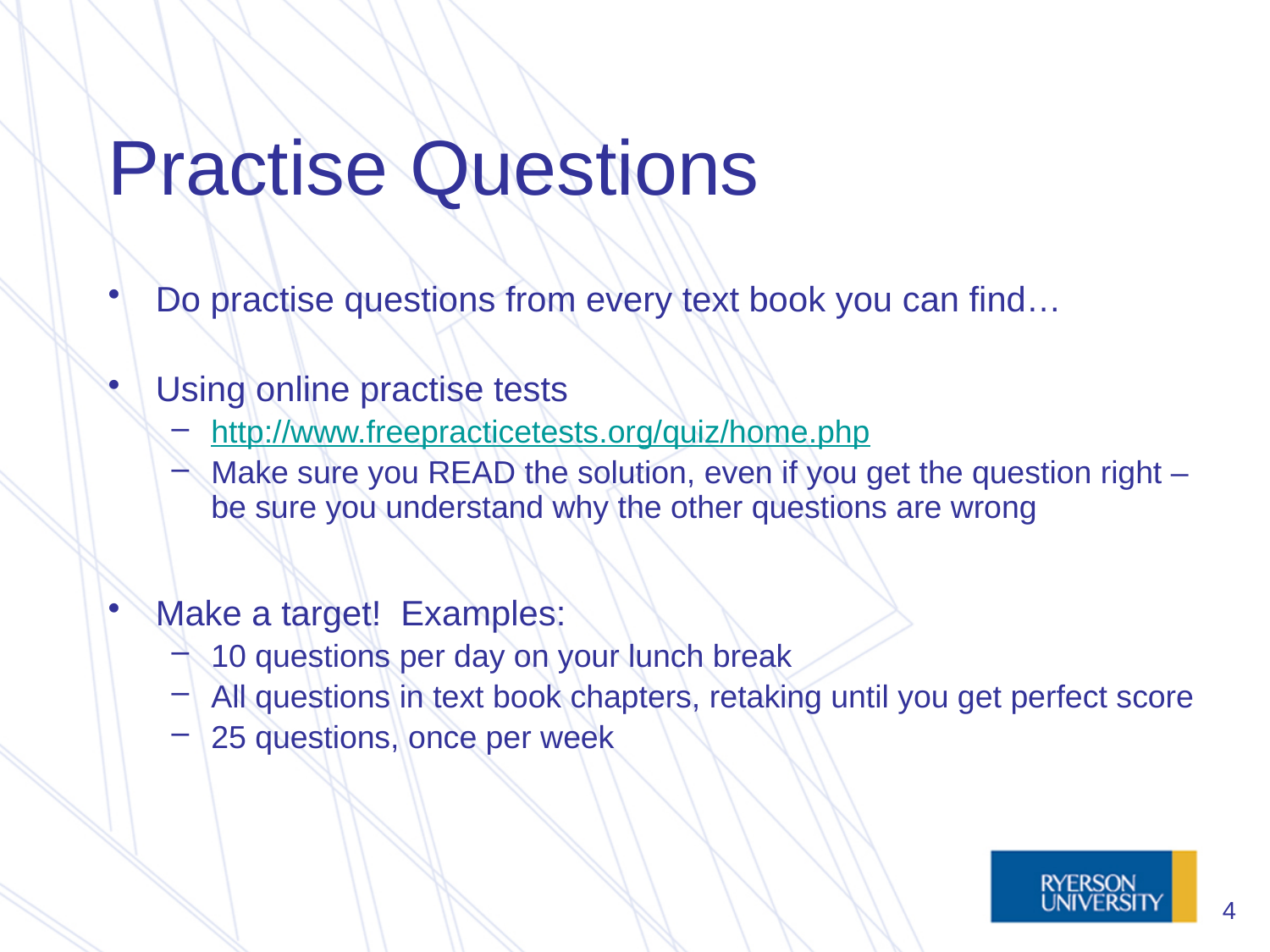

# Practise Questions
Do practise questions from every text book you can find…

Using online practise tests
http://www.freepracticetests.org/quiz/home.php
Make sure you READ the solution, even if you get the question right – be sure you understand why the other questions are wrong

Make a target!  Examples:
10 questions per day on your lunch break
All questions in text book chapters, retaking until you get perfect score
25 questions, once per week
S03 How to Study
4